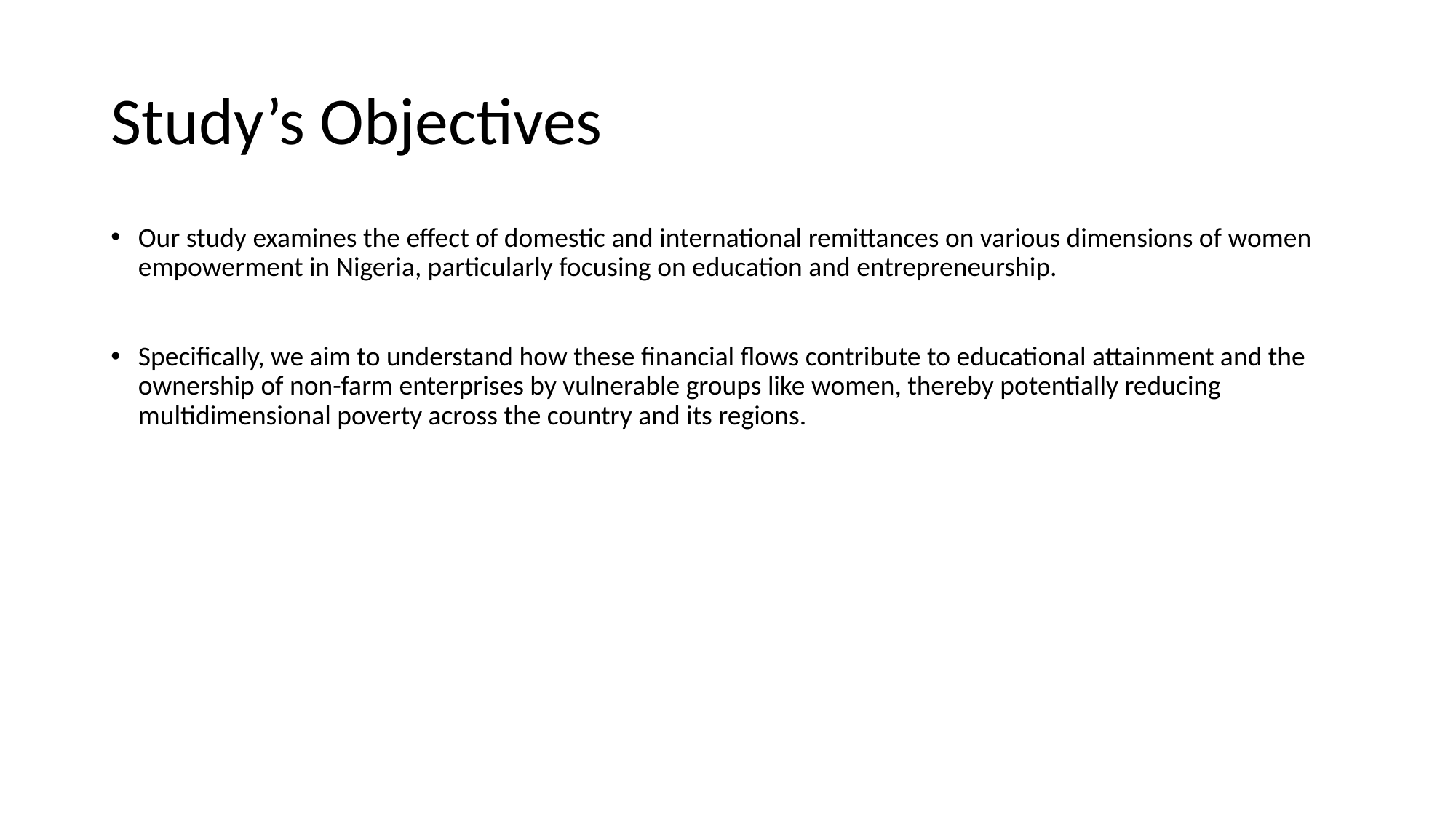

# Study’s Objectives
Our study examines the effect of domestic and international remittances on various dimensions of women empowerment in Nigeria, particularly focusing on education and entrepreneurship.

Specifically, we aim to understand how these financial flows contribute to educational attainment and the ownership of non-farm enterprises by vulnerable groups like women, thereby potentially reducing multidimensional poverty across the country and its regions.